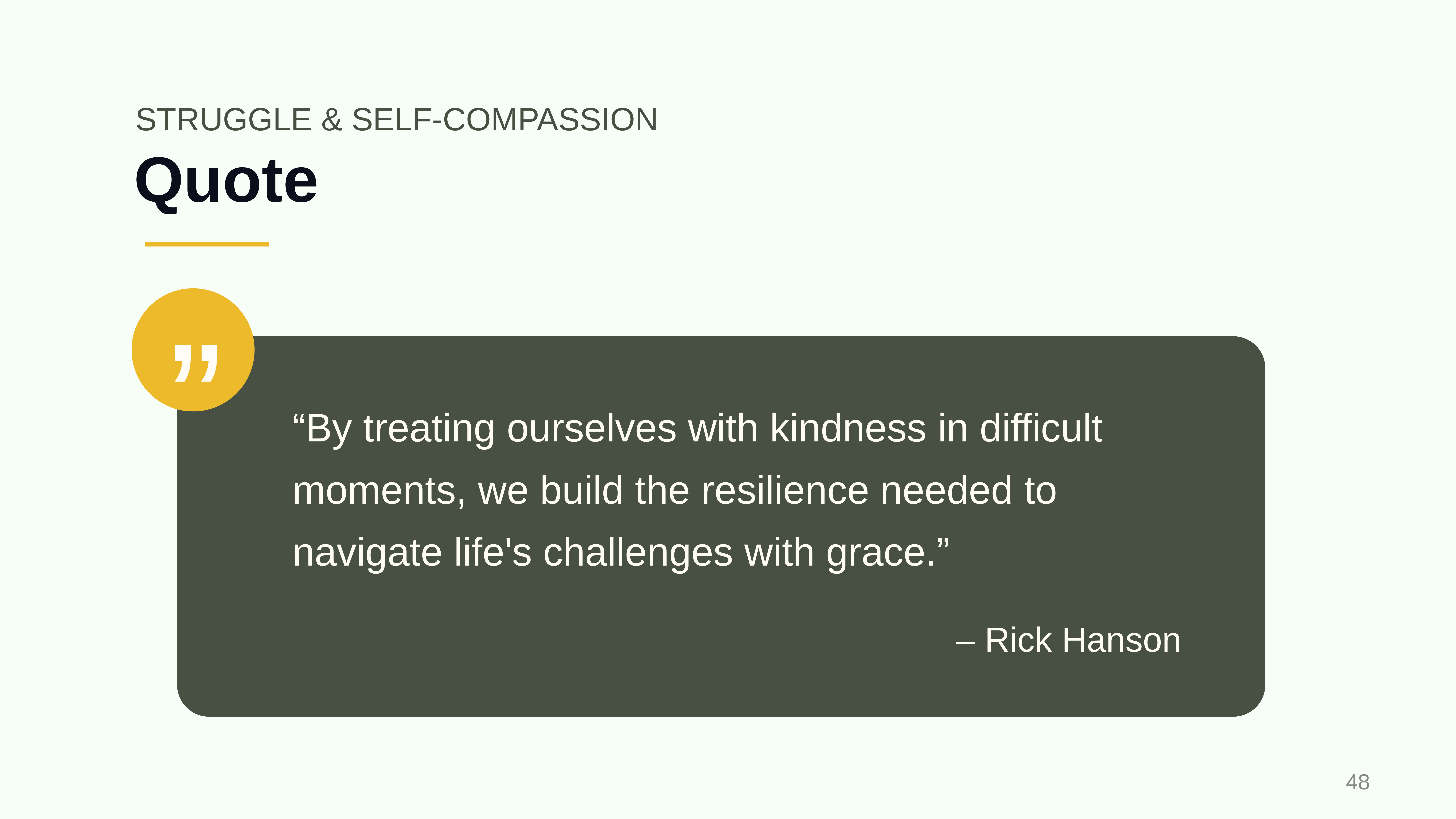

STRUGGLE & SELF-COMPASSION
# Quote

”

“By treating ourselves with kindness in difficult moments, we build the resilience needed to navigate life's challenges with grace.”
– Rick Hanson
48